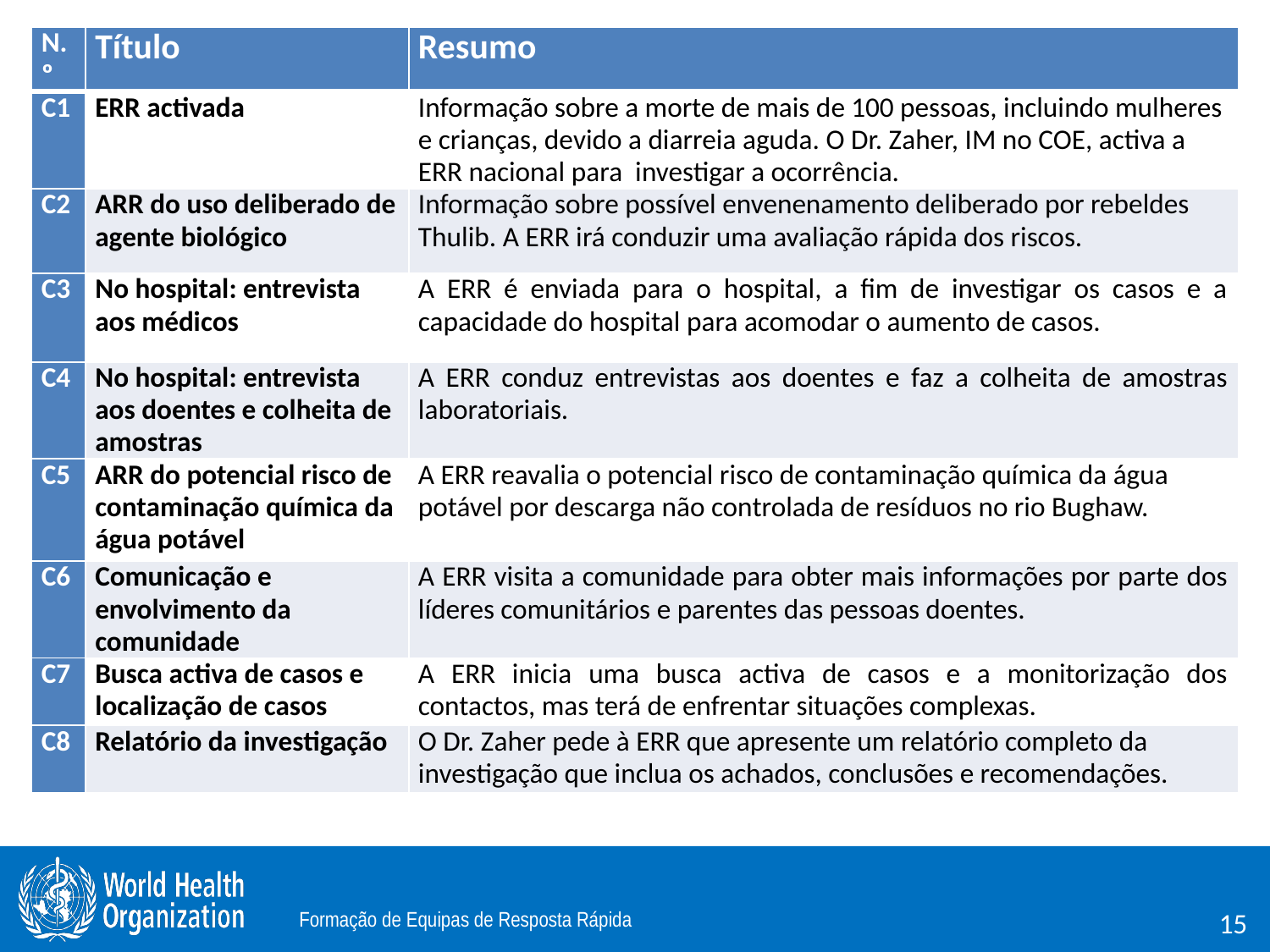

| N.º | Título | Resumo |
| --- | --- | --- |
| C1 | ERR activada | Informação sobre a morte de mais de 100 pessoas, incluindo mulheres e crianças, devido a diarreia aguda. O Dr. Zaher, IM no COE, activa a ERR nacional para investigar a ocorrência. |
| C2 | ARR do uso deliberado de agente biológico | Informação sobre possível envenenamento deliberado por rebeldes Thulib. A ERR irá conduzir uma avaliação rápida dos riscos. |
| C3 | No hospital: entrevista aos médicos | A ERR é enviada para o hospital, a fim de investigar os casos e a capacidade do hospital para acomodar o aumento de casos. |
| C4 | No hospital: entrevista aos doentes e colheita de amostras | A ERR conduz entrevistas aos doentes e faz a colheita de amostras laboratoriais. |
| C5 | ARR do potencial risco de contaminação química da água potável | A ERR reavalia o potencial risco de contaminação química da água potável por descarga não controlada de resíduos no rio Bughaw. |
| C6 | Comunicação e envolvimento da comunidade | A ERR visita a comunidade para obter mais informações por parte dos líderes comunitários e parentes das pessoas doentes. |
| C7 | Busca activa de casos e localização de casos | A ERR inicia uma busca activa de casos e a monitorização dos contactos, mas terá de enfrentar situações complexas. |
| C8 | Relatório da investigação | O Dr. Zaher pede à ERR que apresente um relatório completo da investigação que inclua os achados, conclusões e recomendações. |